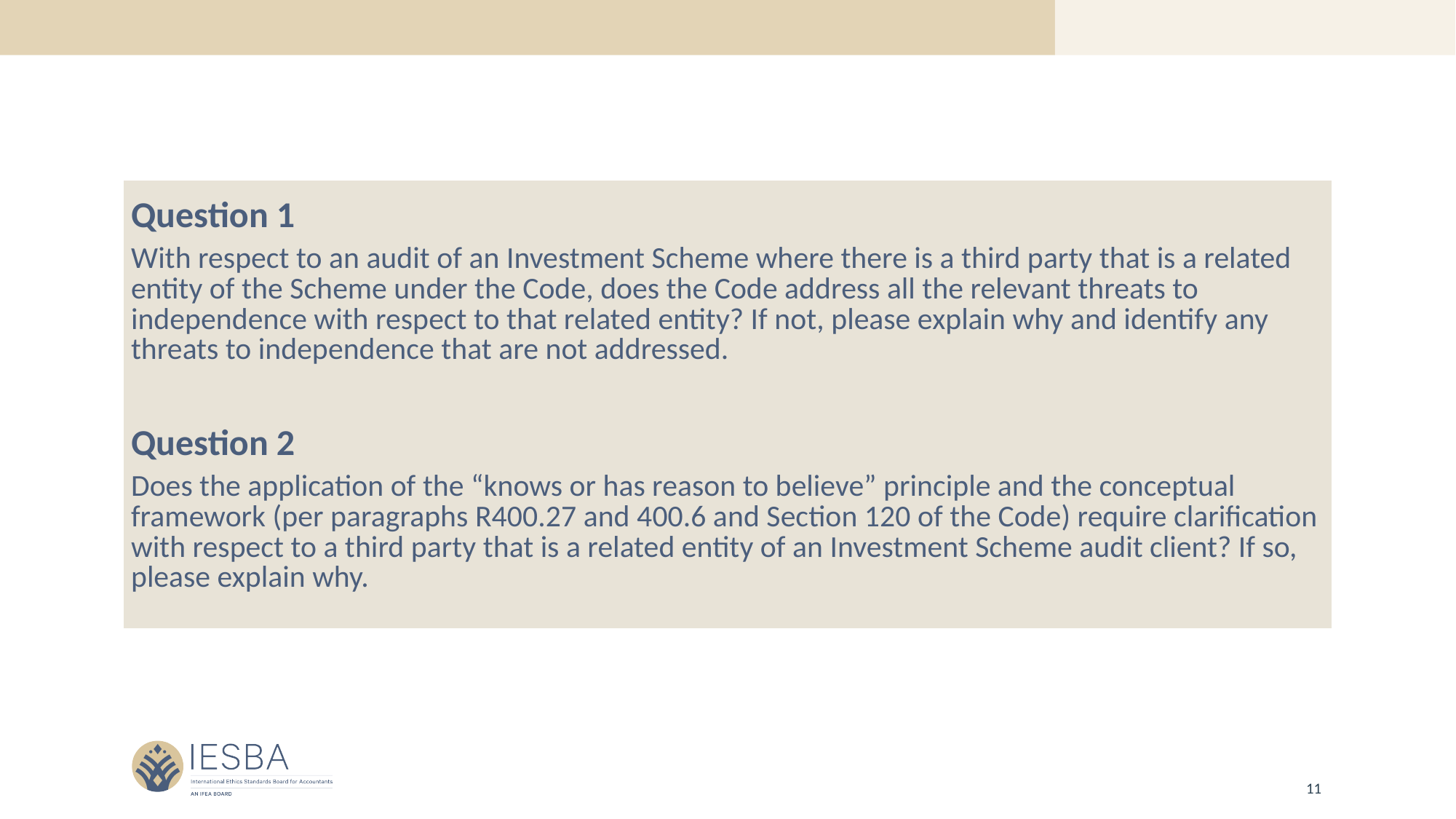

| Question 1 With respect to an audit of an Investment Scheme where there is a third party that is a related entity of the Scheme under the Code, does the Code address all the relevant threats to independence with respect to that related entity? If not, please explain why and identify any threats to independence that are not addressed. Question 2 Does the application of the “knows or has reason to believe” principle and the conceptual framework (per paragraphs R400.27 and 400.6 and Section 120 of the Code) require clarification with respect to a third party that is a related entity of an Investment Scheme audit client? If so, please explain why. |
| --- |

11